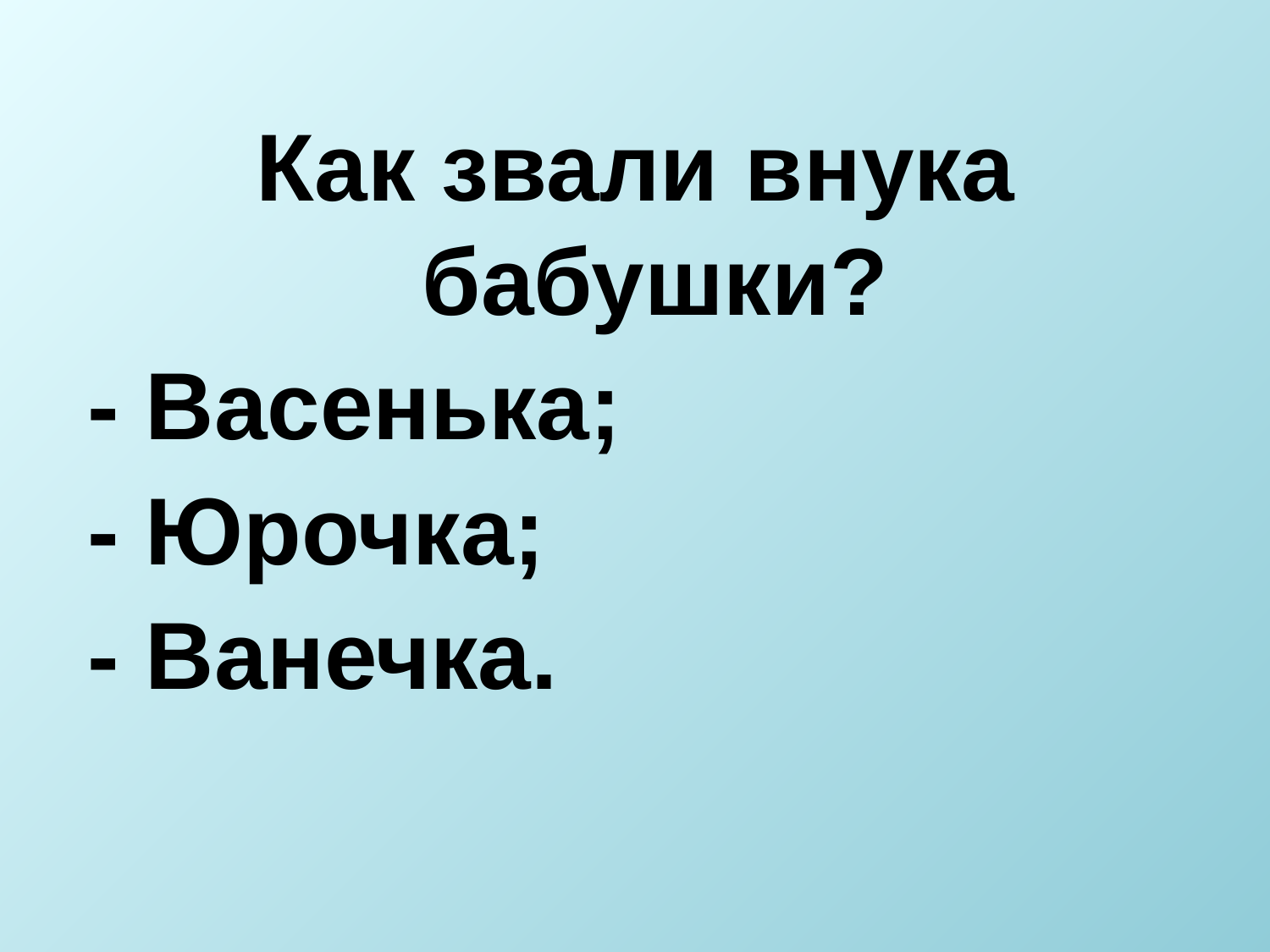

Как звали внука бабушки?
- Васенька;
- Юрочка;
- Ванечка.